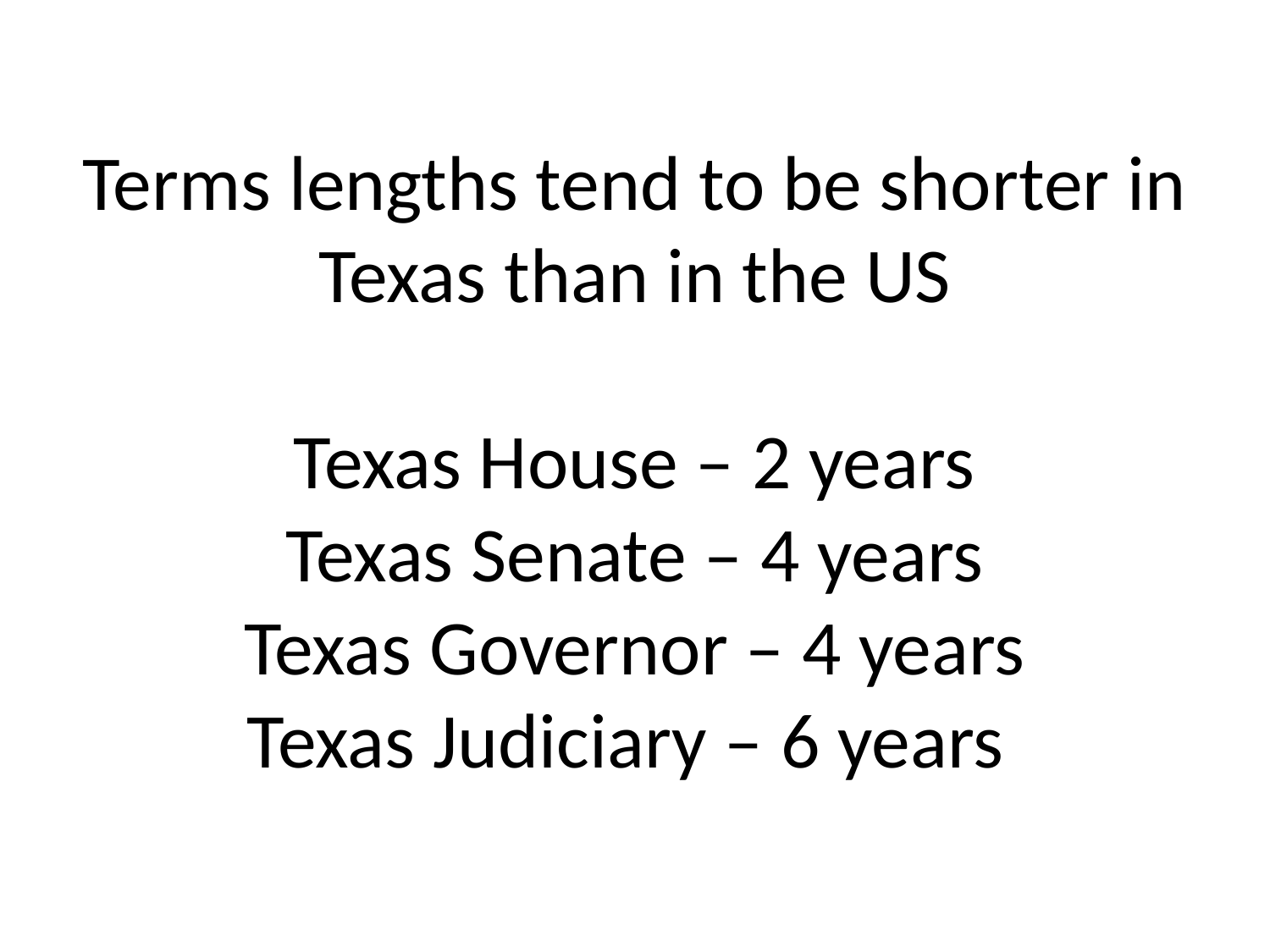

# Terms lengths tend to be shorter in Texas than in the US Texas House – 2 years Texas Senate – 4 years Texas Governor – 4 years Texas Judiciary – 6 years